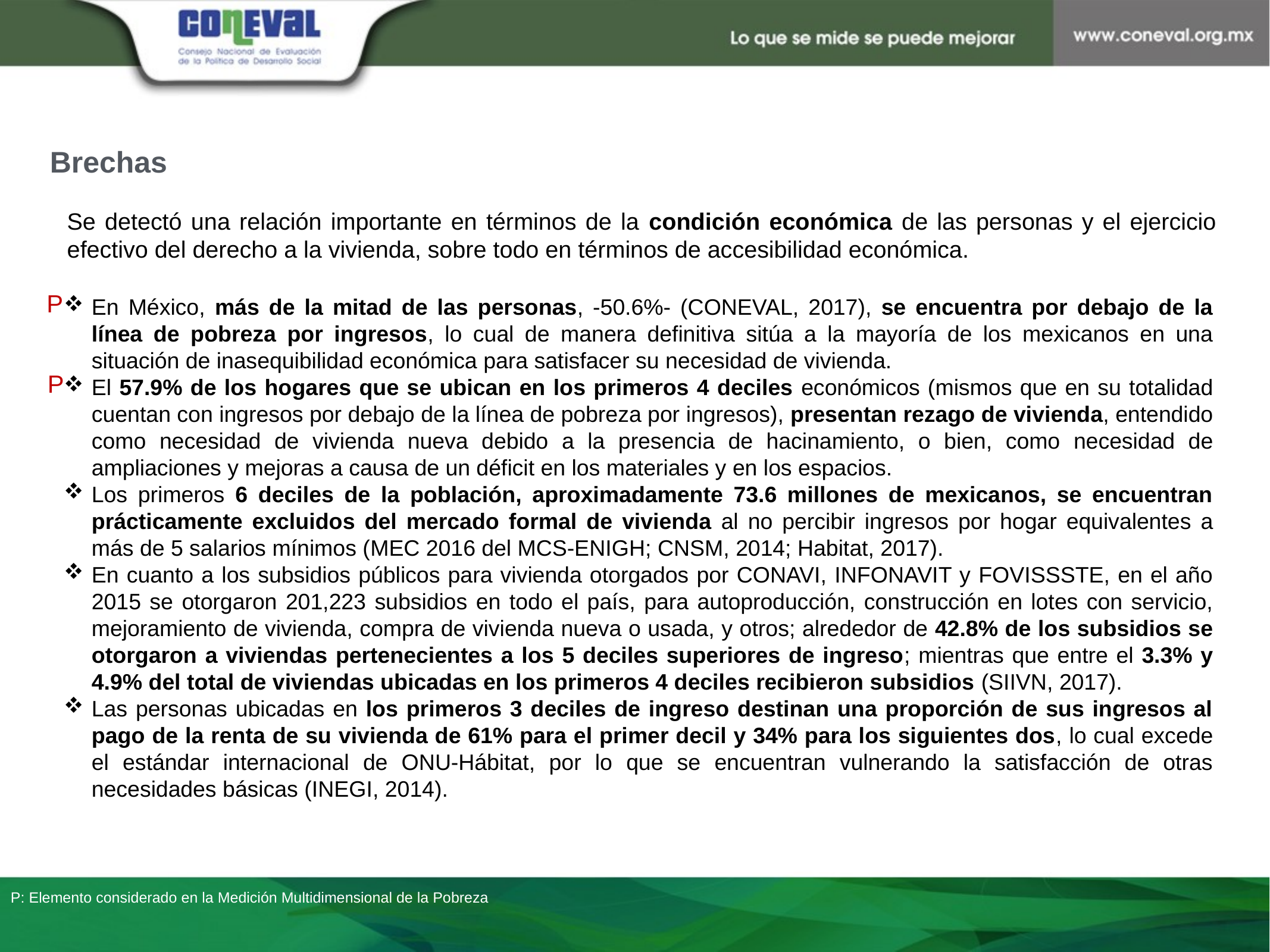

Brechas

Se detectó una relación importante en términos de la condición económica de las personas y el ejercicio efectivo del derecho a la vivienda, sobre todo en términos de accesibilidad económica.
P
En México, más de la mitad de las personas, -50.6%- (CONEVAL, 2017), se encuentra por debajo de la línea de pobreza por ingresos, lo cual de manera definitiva sitúa a la mayoría de los mexicanos en una situación de inasequibilidad económica para satisfacer su necesidad de vivienda.
El 57.9% de los hogares que se ubican en los primeros 4 deciles económicos (mismos que en su totalidad cuentan con ingresos por debajo de la línea de pobreza por ingresos), presentan rezago de vivienda, entendido como necesidad de vivienda nueva debido a la presencia de hacinamiento, o bien, como necesidad de ampliaciones y mejoras a causa de un déficit en los materiales y en los espacios.
Los primeros 6 deciles de la población, aproximadamente 73.6 millones de mexicanos, se encuentran prácticamente excluidos del mercado formal de vivienda al no percibir ingresos por hogar equivalentes a más de 5 salarios mínimos (MEC 2016 del MCS-ENIGH; CNSM, 2014; Habitat, 2017).
En cuanto a los subsidios públicos para vivienda otorgados por CONAVI, INFONAVIT y FOVISSSTE, en el año 2015 se otorgaron 201,223 subsidios en todo el país, para autoproducción, construcción en lotes con servicio, mejoramiento de vivienda, compra de vivienda nueva o usada, y otros; alrededor de 42.8% de los subsidios se otorgaron a viviendas pertenecientes a los 5 deciles superiores de ingreso; mientras que entre el 3.3% y 4.9% del total de viviendas ubicadas en los primeros 4 deciles recibieron subsidios (SIIVN, 2017).
Las personas ubicadas en los primeros 3 deciles de ingreso destinan una proporción de sus ingresos al pago de la renta de su vivienda de 61% para el primer decil y 34% para los siguientes dos, lo cual excede el estándar internacional de ONU-Hábitat, por lo que se encuentran vulnerando la satisfacción de otras necesidades básicas (INEGI, 2014).

P
P: Elemento considerado en la Medición Multidimensional de la Pobreza